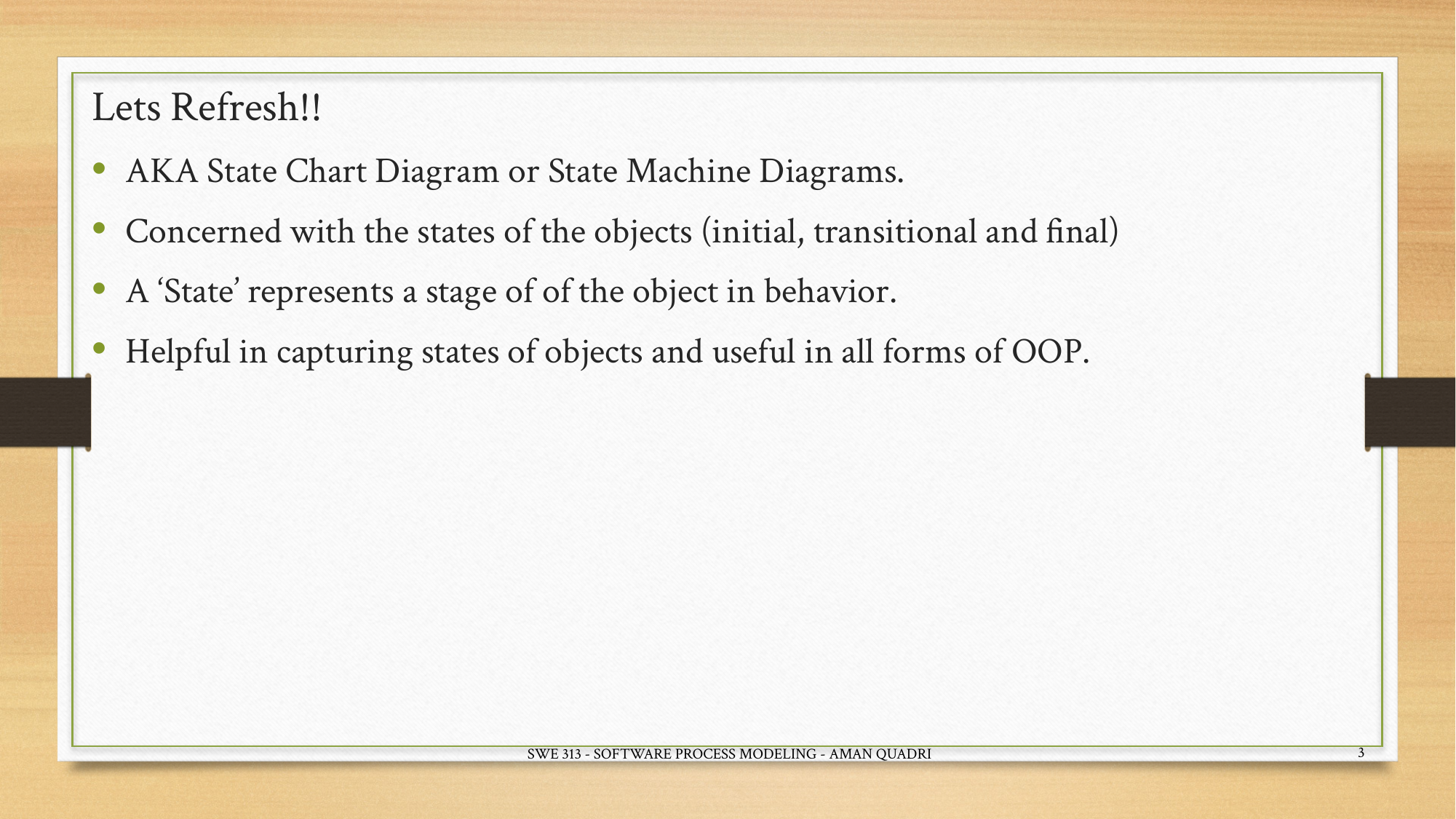

# Lets Refresh!!
AKA State Chart Diagram or State Machine Diagrams.
Concerned with the states of the objects (initial, transitional and final)
A ‘State’ represents a stage of of the object in behavior.
Helpful in capturing states of objects and useful in all forms of OOP.
3
SWE 313 - SOFTWARE PROCESS MODELING - AMAN QUADRI